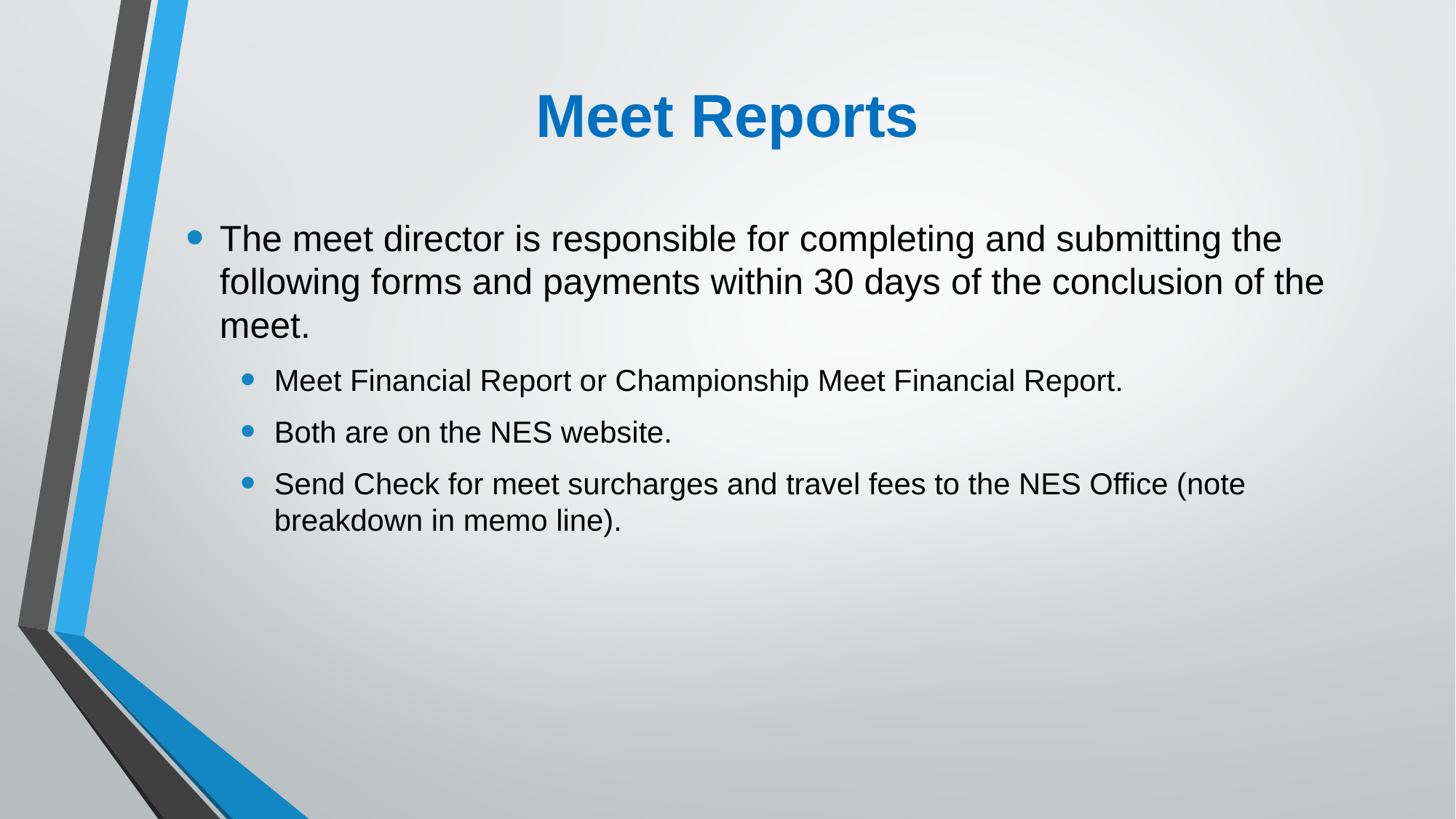

# Meet Reports
The meet director is responsible for completing and submitting the following forms and payments within 30 days of the conclusion of the meet.
Meet Financial Report or Championship Meet Financial Report.
Both are on the NES website.
Send Check for meet surcharges and travel fees to the NES Office (note breakdown in memo line).